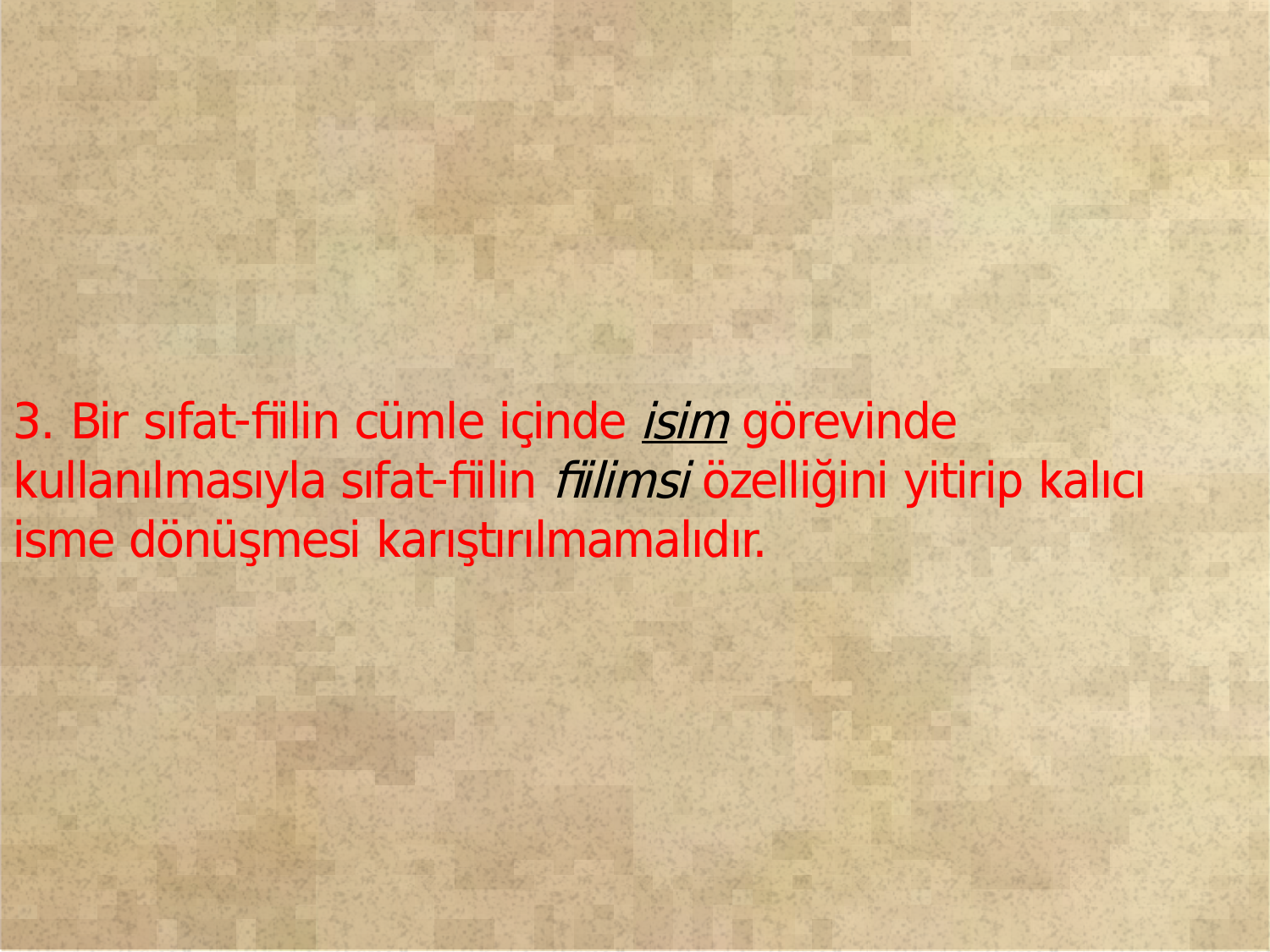

3. Bir sıfat-fiilin cümle içinde isim görevinde kullanılmasıyla sıfat-fiilin fiilimsi özelliğini yitirip kalıcı isme dönüşmesi karıştırılmamalıdır.